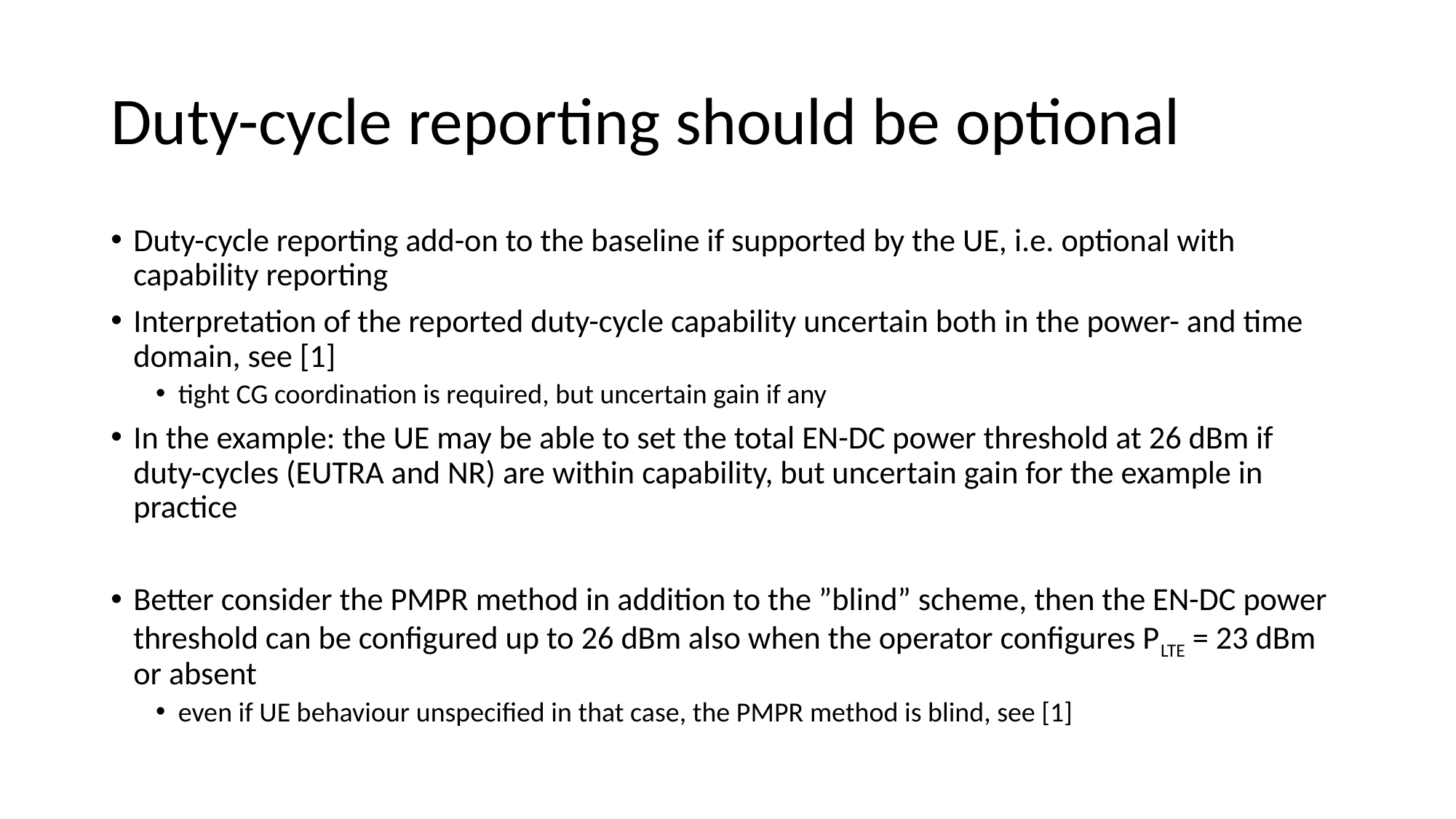

# Duty-cycle reporting should be optional
Duty-cycle reporting add-on to the baseline if supported by the UE, i.e. optional with capability reporting
Interpretation of the reported duty-cycle capability uncertain both in the power- and time domain, see [1]
tight CG coordination is required, but uncertain gain if any
In the example: the UE may be able to set the total EN-DC power threshold at 26 dBm if duty-cycles (EUTRA and NR) are within capability, but uncertain gain for the example in practice

Better consider the PMPR method in addition to the ”blind” scheme, then the EN-DC power threshold can be configured up to 26 dBm also when the operator configures PLTE = 23 dBm or absent
even if UE behaviour unspecified in that case, the PMPR method is blind, see [1]